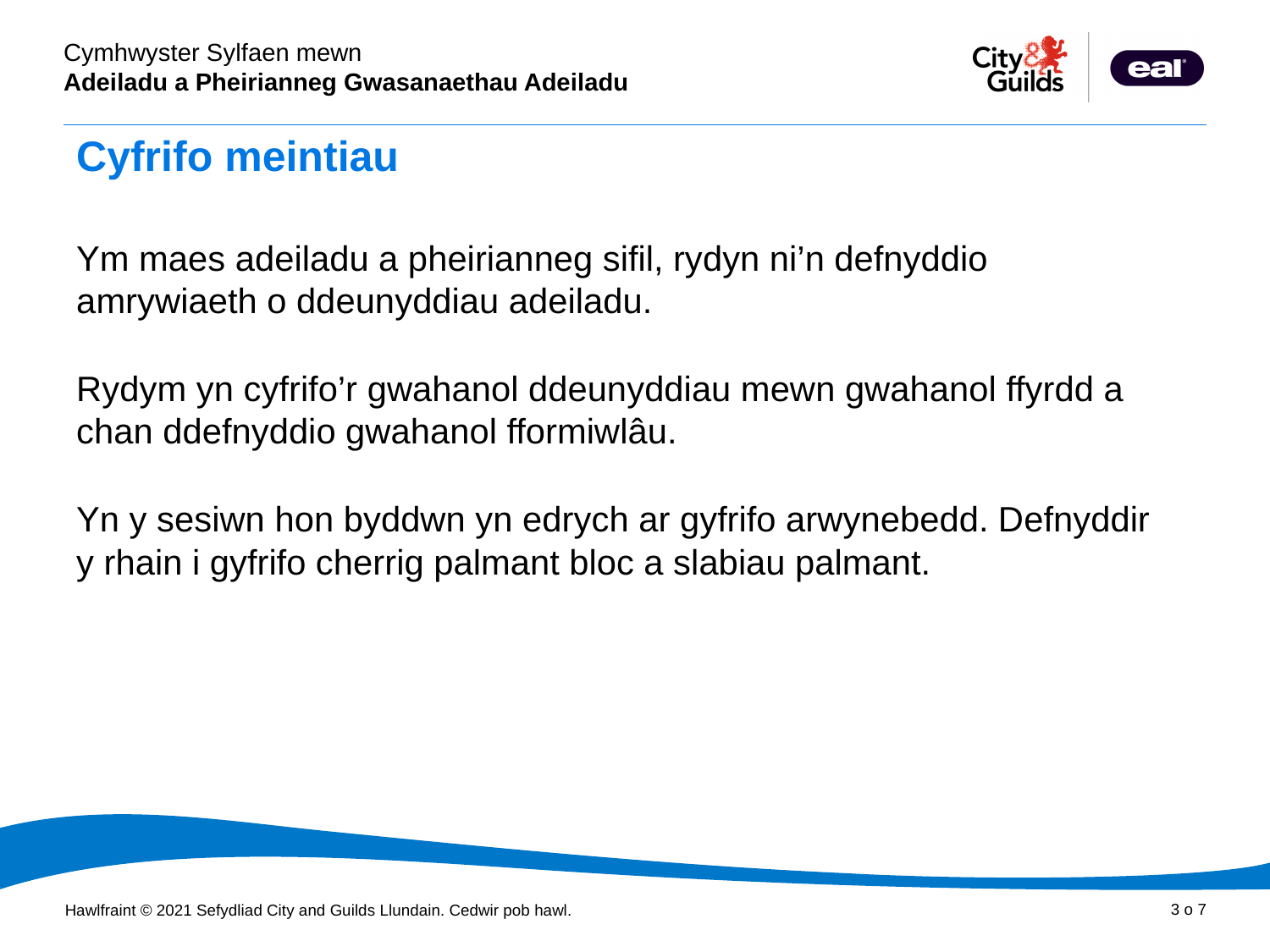

# Cyfrifo meintiau
Ym maes adeiladu a pheirianneg sifil, rydyn ni’n defnyddio amrywiaeth o ddeunyddiau adeiladu.
Rydym yn cyfrifo’r gwahanol ddeunyddiau mewn gwahanol ffyrdd a chan ddefnyddio gwahanol fformiwlâu.
Yn y sesiwn hon byddwn yn edrych ar gyfrifo arwynebedd. Defnyddir y rhain i gyfrifo cherrig palmant bloc a slabiau palmant.